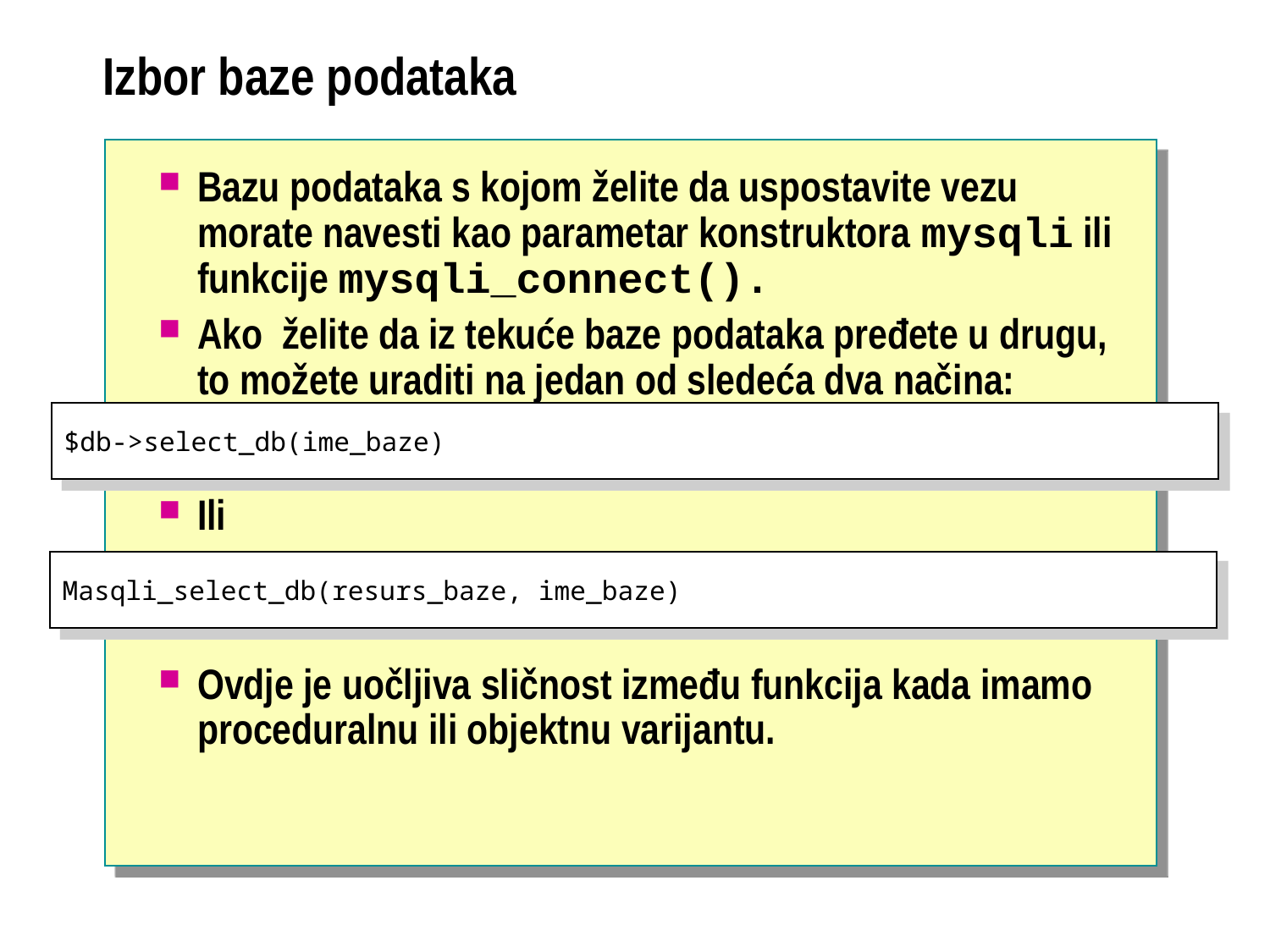

# Izbor baze podataka
Bazu podataka s kojom želite da uspostavite vezu morate navesti kao parametar konstruktora mysqli ili funkcije mysqli_connect().
Ako  želite da iz tekuće baze podataka pređete u drugu, to možete uraditi na jedan od sledeća dva načina:

Ili

Ovdje je uočljiva sličnost između funkcija kada imamo proceduralnu ili objektnu varijantu.
$db->select_db(ime_baze)
Masqli_select_db(resurs_baze, ime_baze)